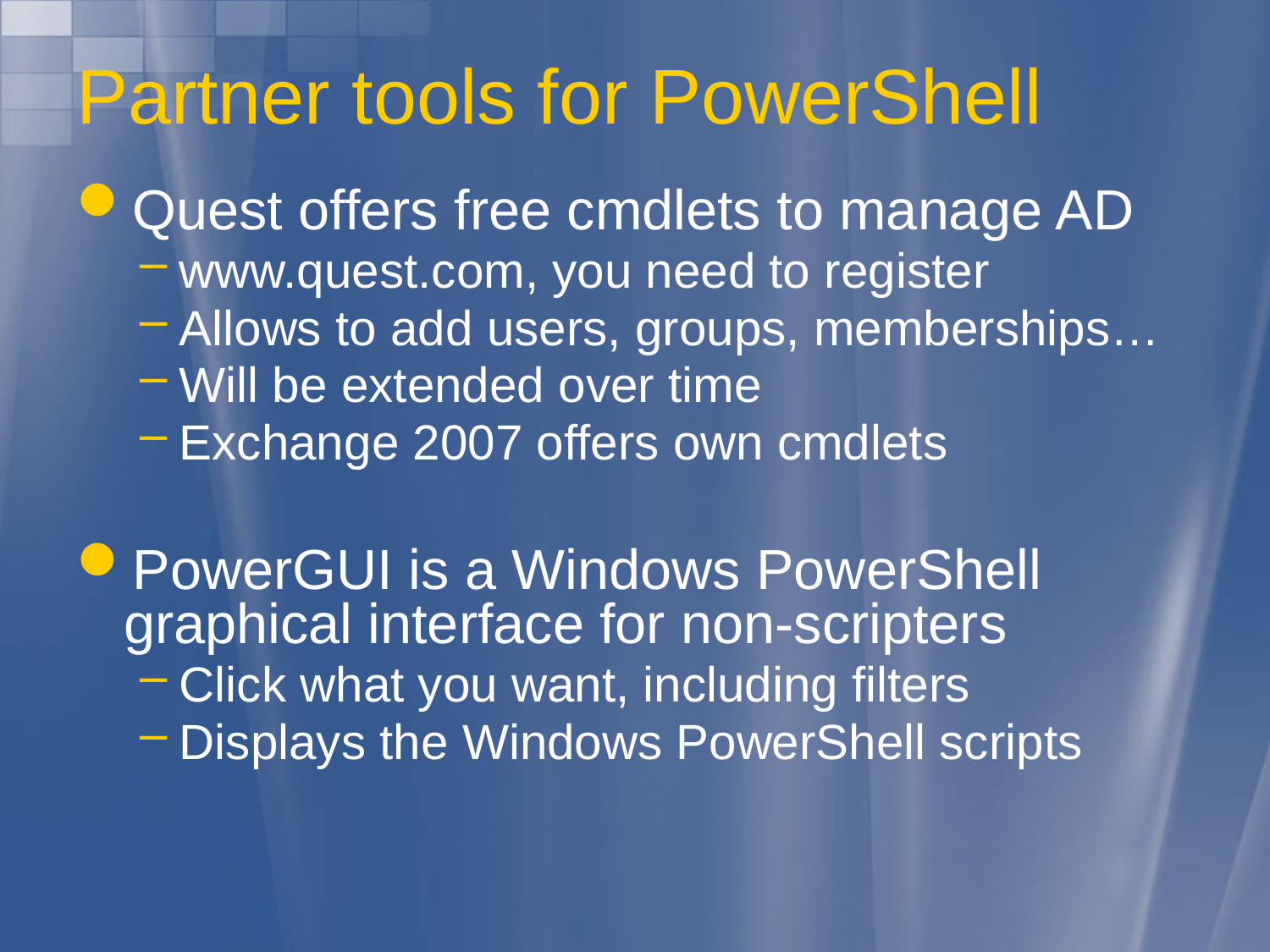

# Partner tools for PowerShell
Quest offers free cmdlets to manage AD
www.quest.com, you need to register
Allows to add users, groups, memberships…
Will be extended over time
Exchange 2007 offers own cmdlets

PowerGUI is a Windows PowerShell graphical interface for non-scripters
Click what you want, including filters
Displays the Windows PowerShell scripts